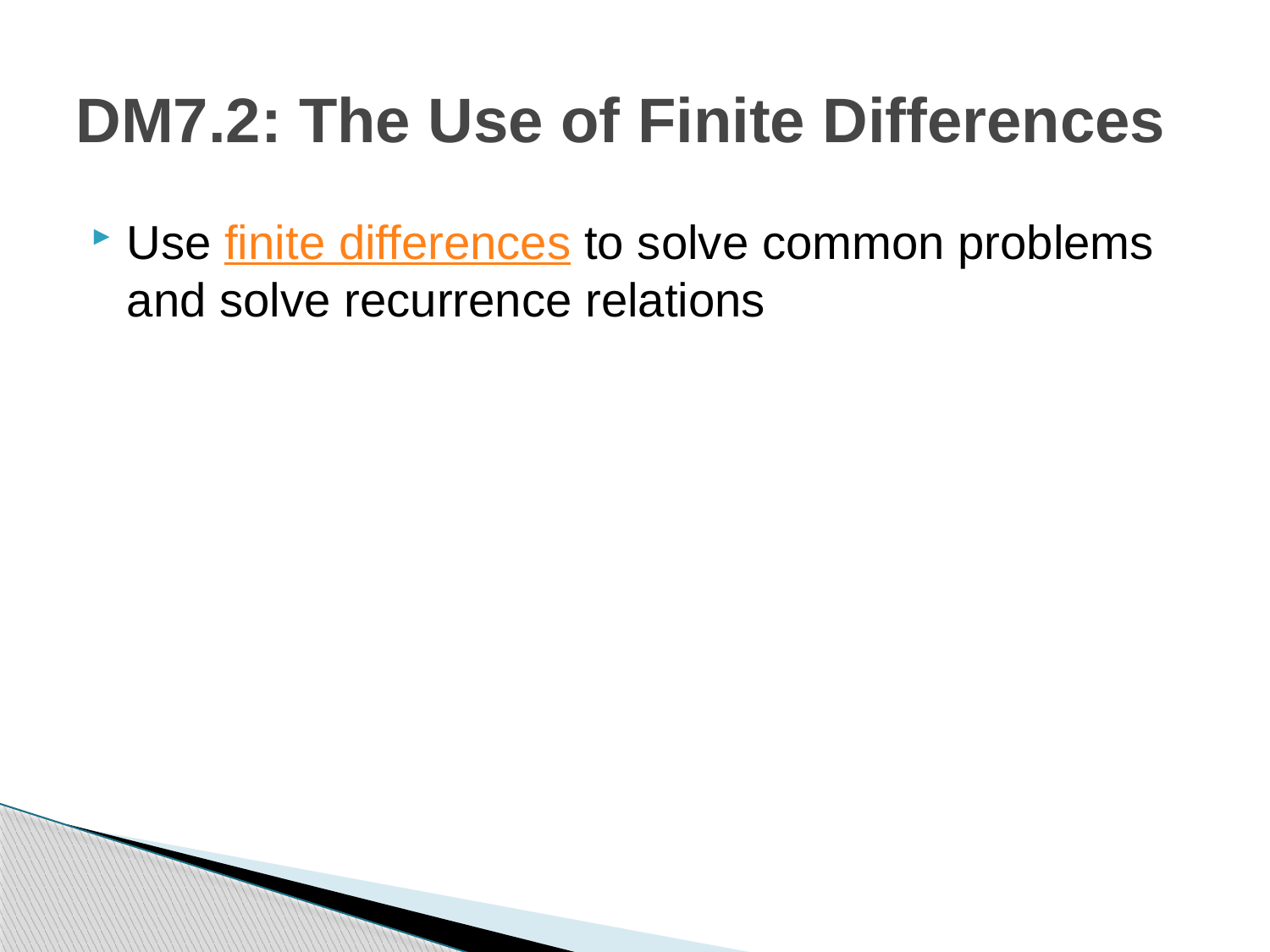

# DM7.2: The Use of Finite Differences
Use finite differences to solve common problems and solve recurrence relations